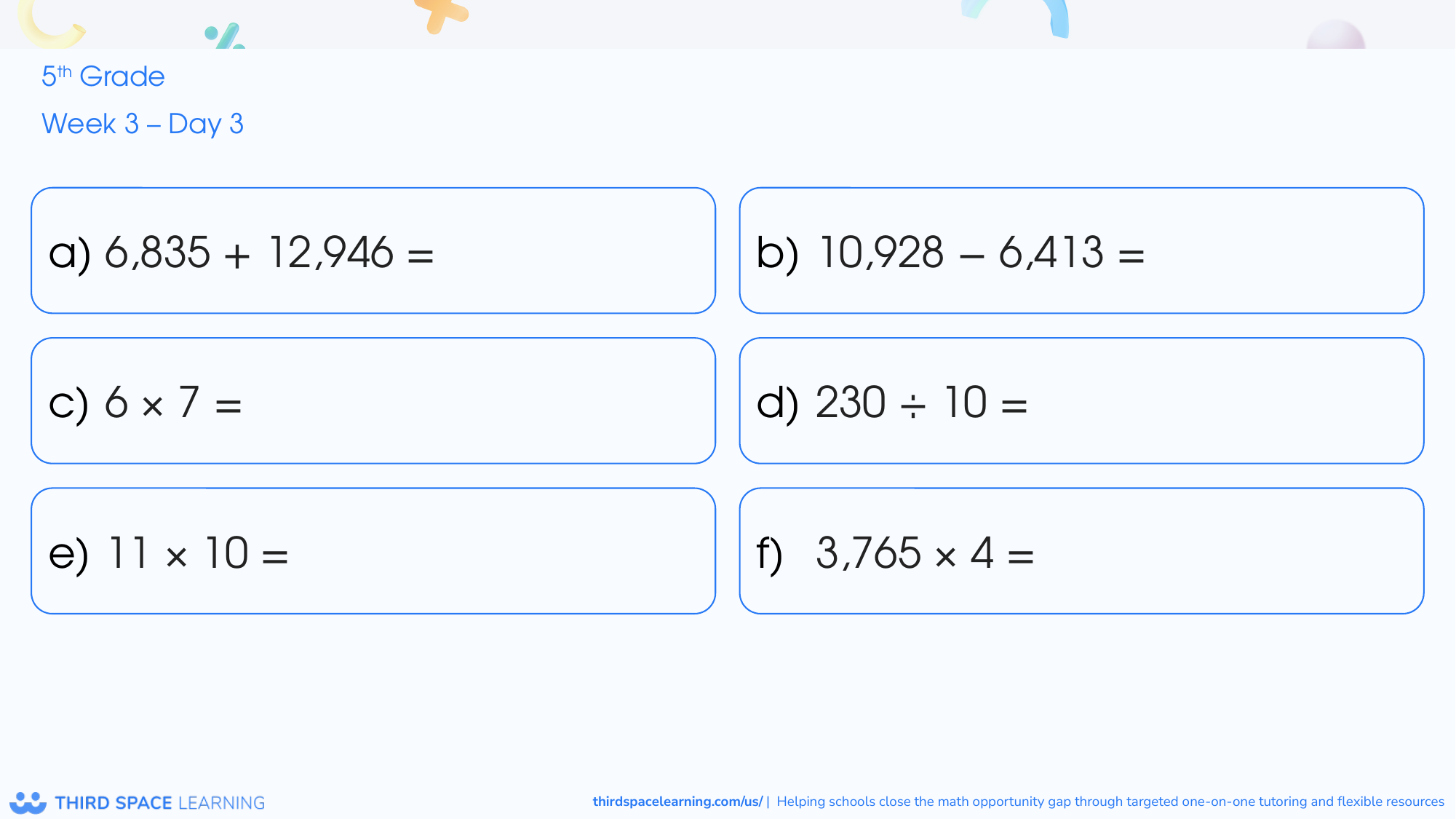

5th Grade
Week 3 – Day 3
6,835 + 12,946 =
10,928 − 6,413 =
6 × 7 =
230 ÷ 10 =
11 × 10 =
3,765 × 4 =